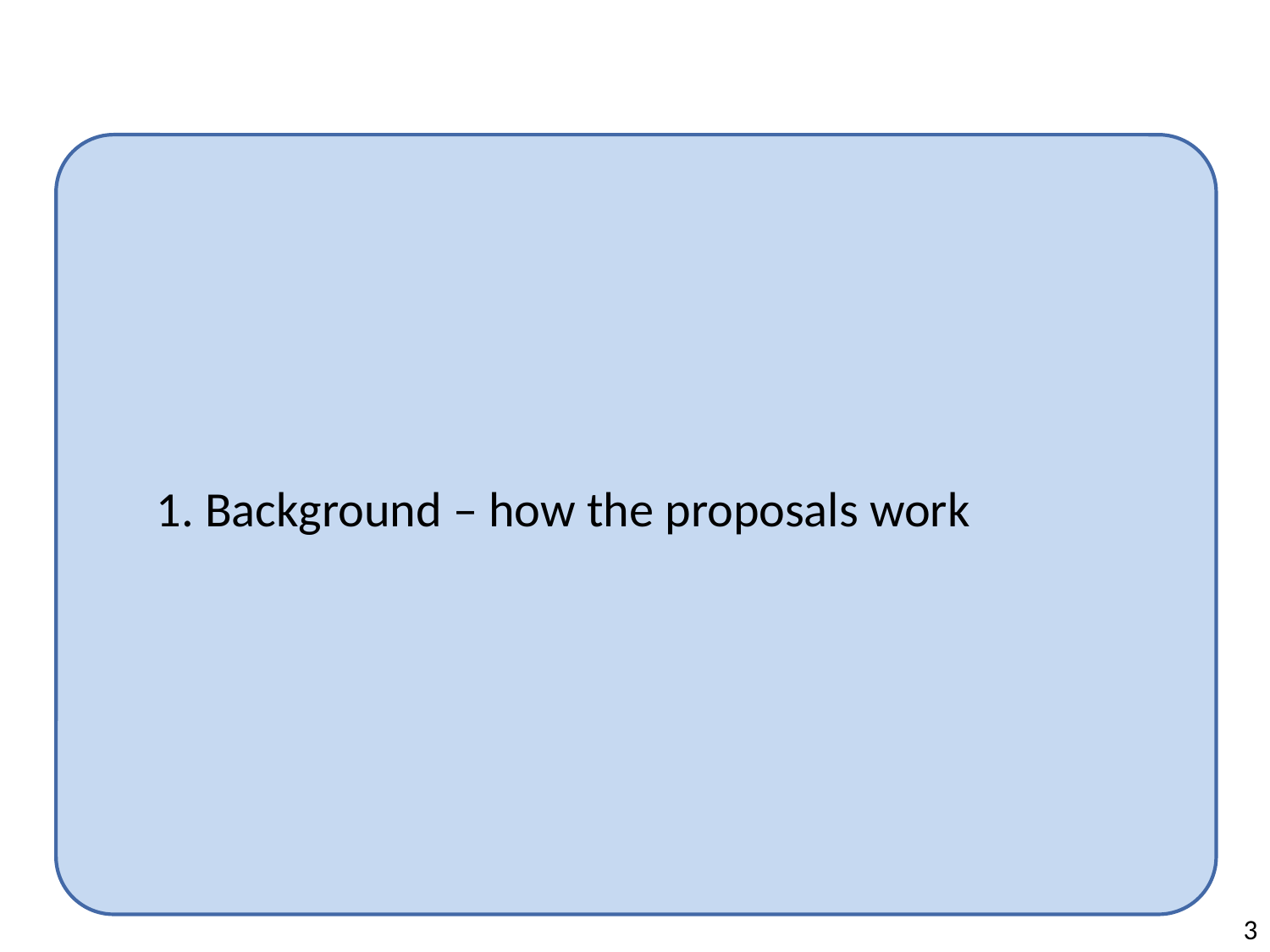

1. Background – how the proposals work